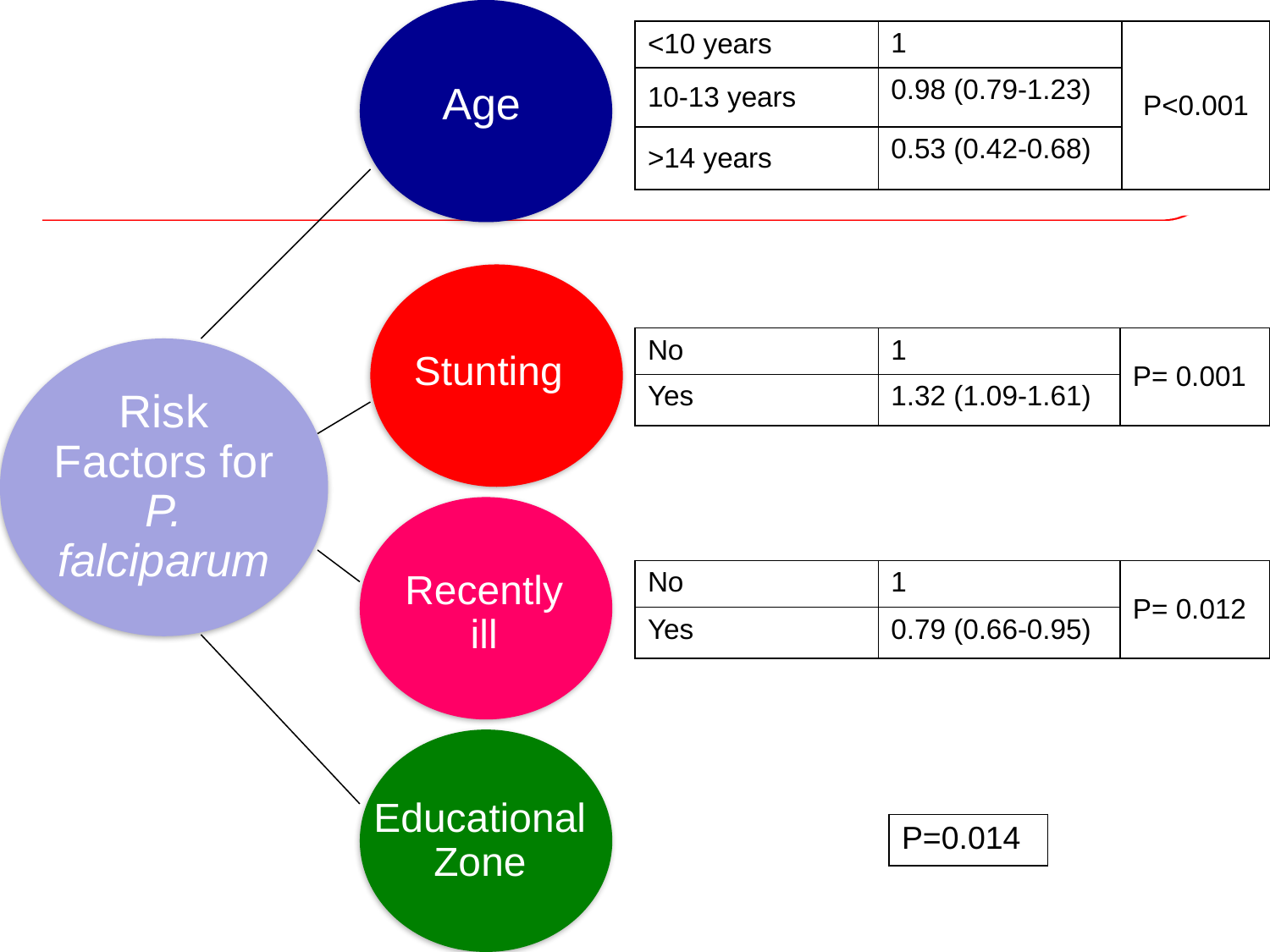

Age
| <10 years | 1 | P<0.001 |
| --- | --- | --- |
| 10-13 years | 0.98 (0.79-1.23) |  |
| >14 years | 0.53 (0.42-0.68) |  |

Stunting
| No | 1 | P= 0.001 |
| --- | --- | --- |
| Yes | 1.32 (1.09-1.61) |  |

Risk Factors for P. falciparum

Recently ill
| No | 1 | P= 0.012 |
| --- | --- | --- |
| Yes | 0.79 (0.66-0.95) |  |

Educational Zone
| P=0.014 |
| --- |